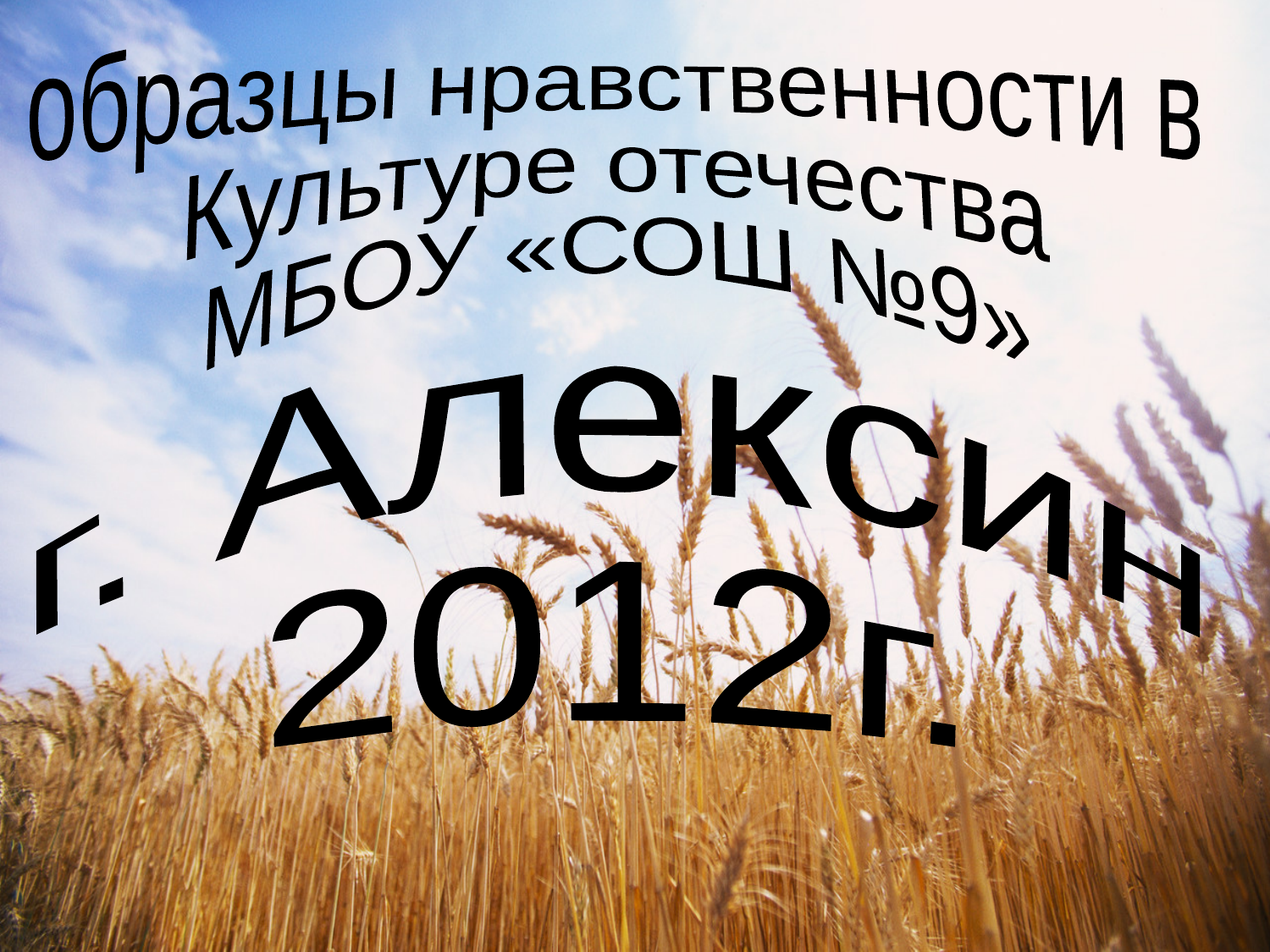

образцы нравственности в
Культуре отечества
МБОУ «СОШ №9»
г. Алексин
2012г.